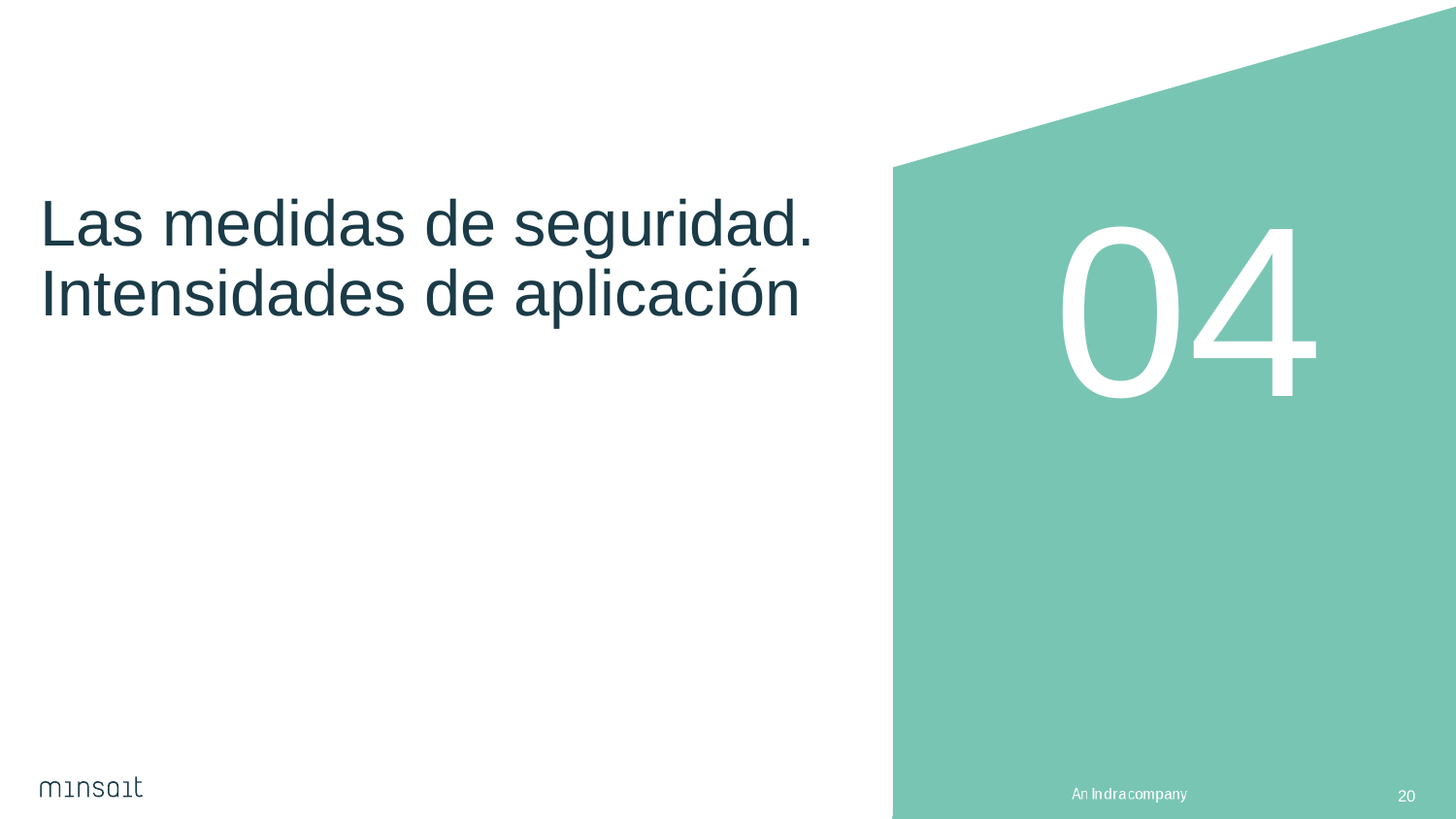

04
# Las medidas de seguridad. Intensidades de aplicación